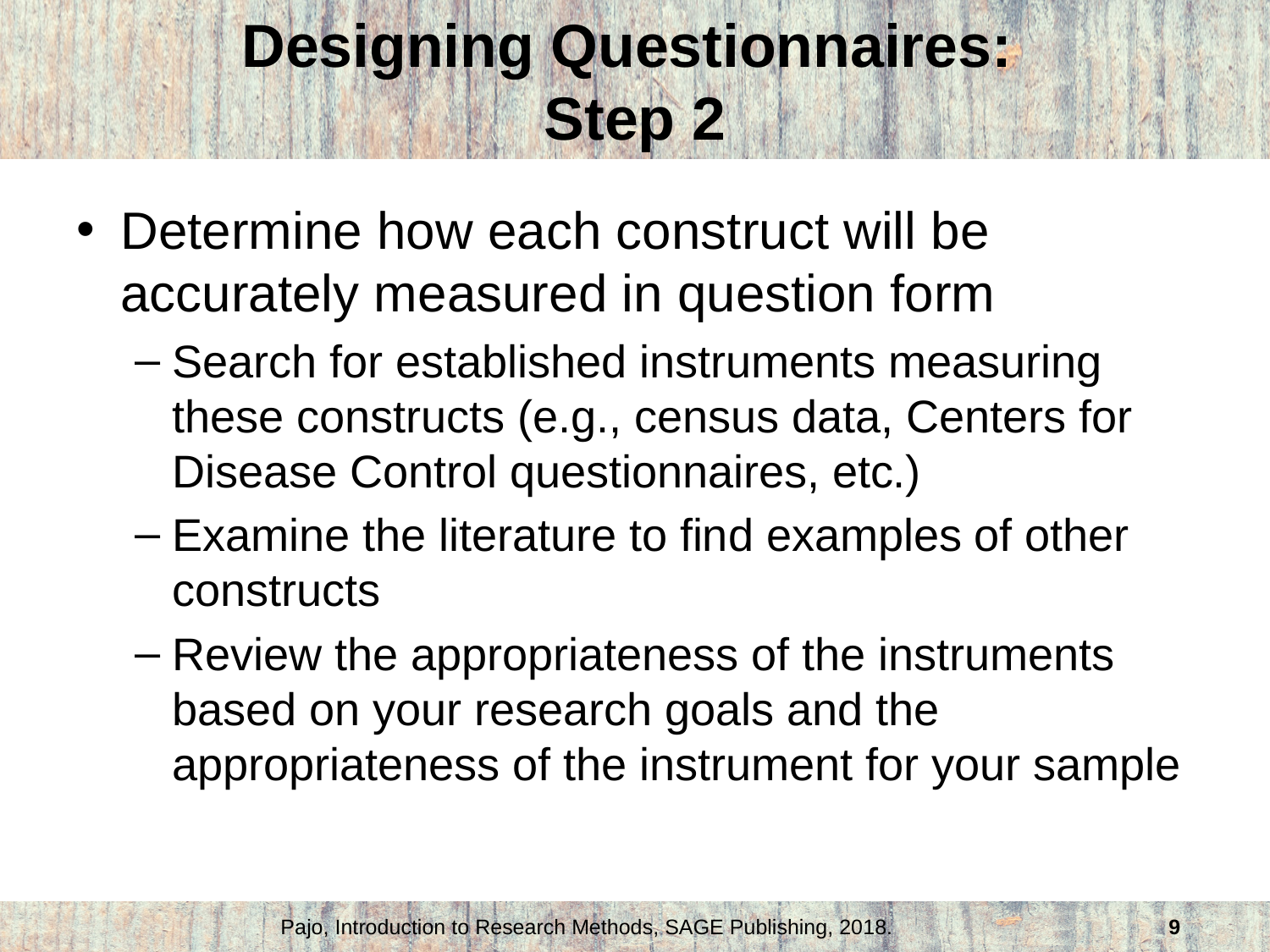

# Designing Questionnaires: Step 2
Determine how each construct will be accurately measured in question form
Search for established instruments measuring these constructs (e.g., census data, Centers for Disease Control questionnaires, etc.)
Examine the literature to find examples of other constructs
Review the appropriateness of the instruments based on your research goals and the appropriateness of the instrument for your sample

Pajo, Introduction to Research Methods, SAGE Publishing, 2018.
9